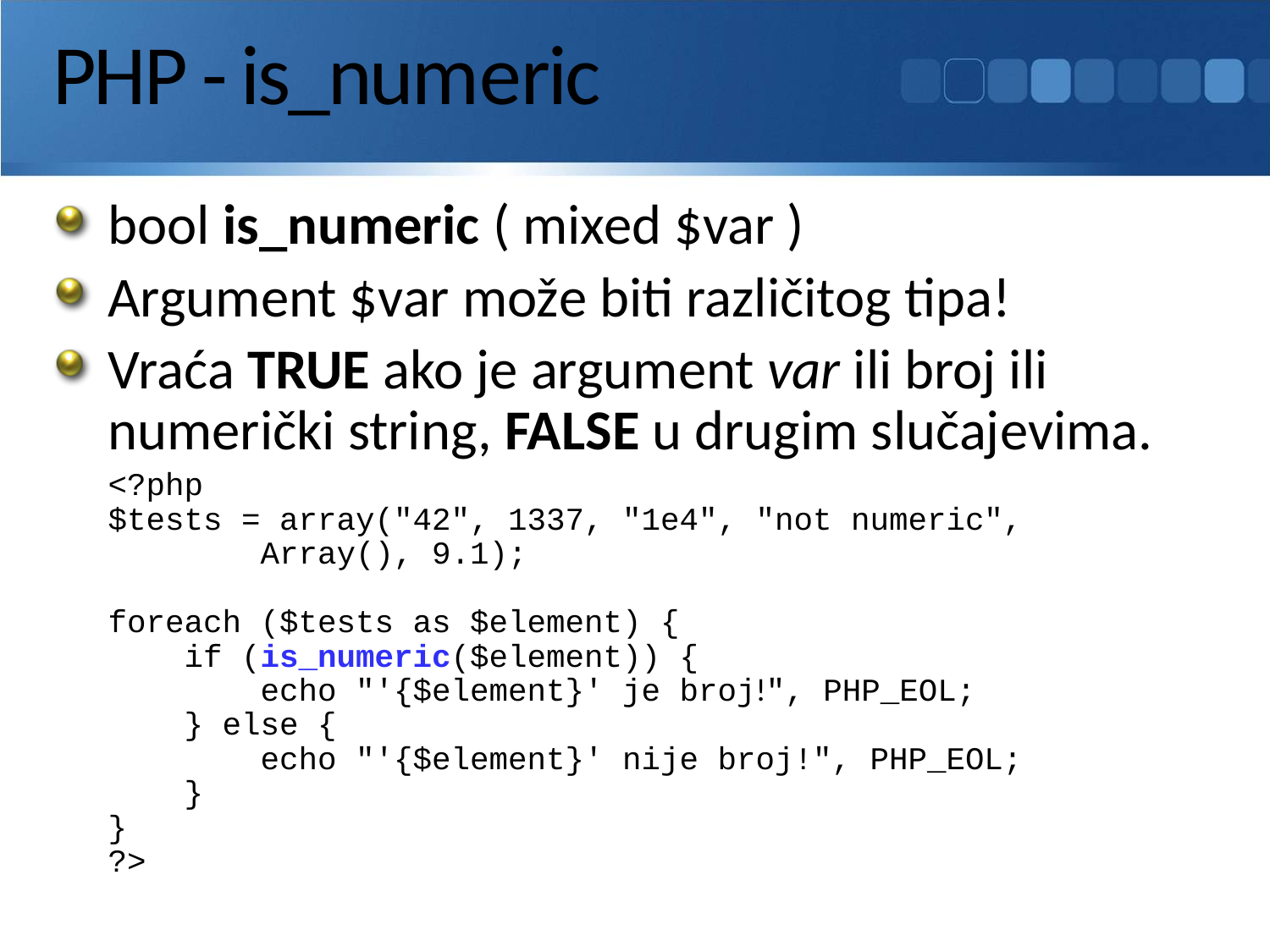

# PHP - is_numeric
bool is_numeric ( mixed $var )
Argument $var može biti različitog tipa!
Vraća TRUE ako je argument var ili broj ili numerički string, FALSE u drugim slučajevima.
	<?php
$tests = array("42", 1337, "1e4", "not numeric", 
        Array(), 9.1);
foreach ($tests as $element) {
    if (is_numeric($element)) {
        echo "'{$element}' je broj!", PHP_EOL;
    } else {
        echo "'{$element}' nije broj!", PHP_EOL;
    }
}
?>